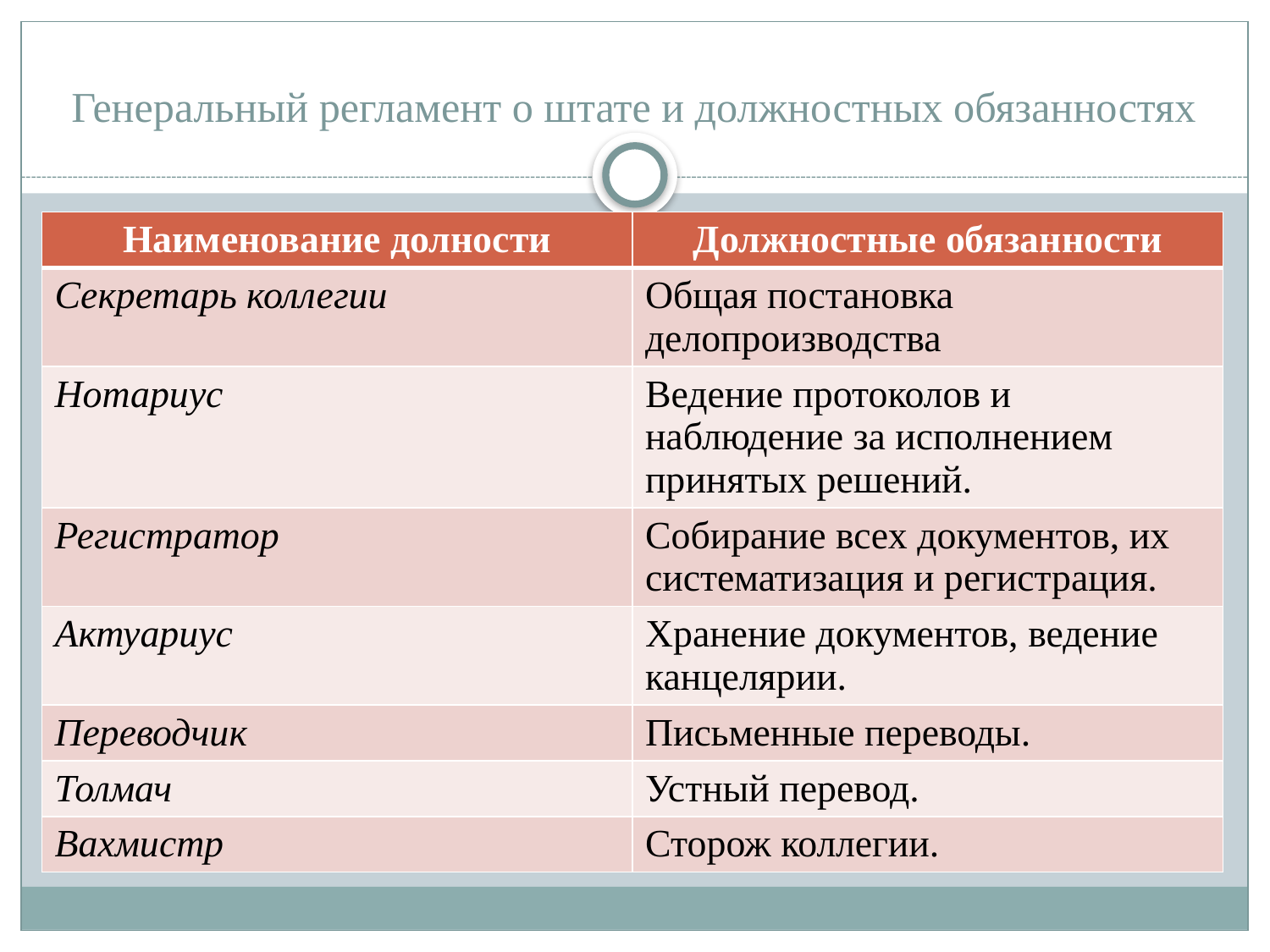

# Генеральный регламент о штате и должностных обязанностях
| Наименование долности | Должностные обязанности |
| --- | --- |
| Секретарь коллегии | Общая постановка делопроизводства |
| Нотариус | Ведение протоколов и наблюдение за исполнением принятых решений. |
| Регистратор | Собирание всех документов, их систематизация и регистрация. |
| Актуариус | Хранение документов, ведение канцелярии. |
| Переводчик | Письменные переводы. |
| Толмач | Устный перевод. |
| Вахмистр | Сторож коллегии. |